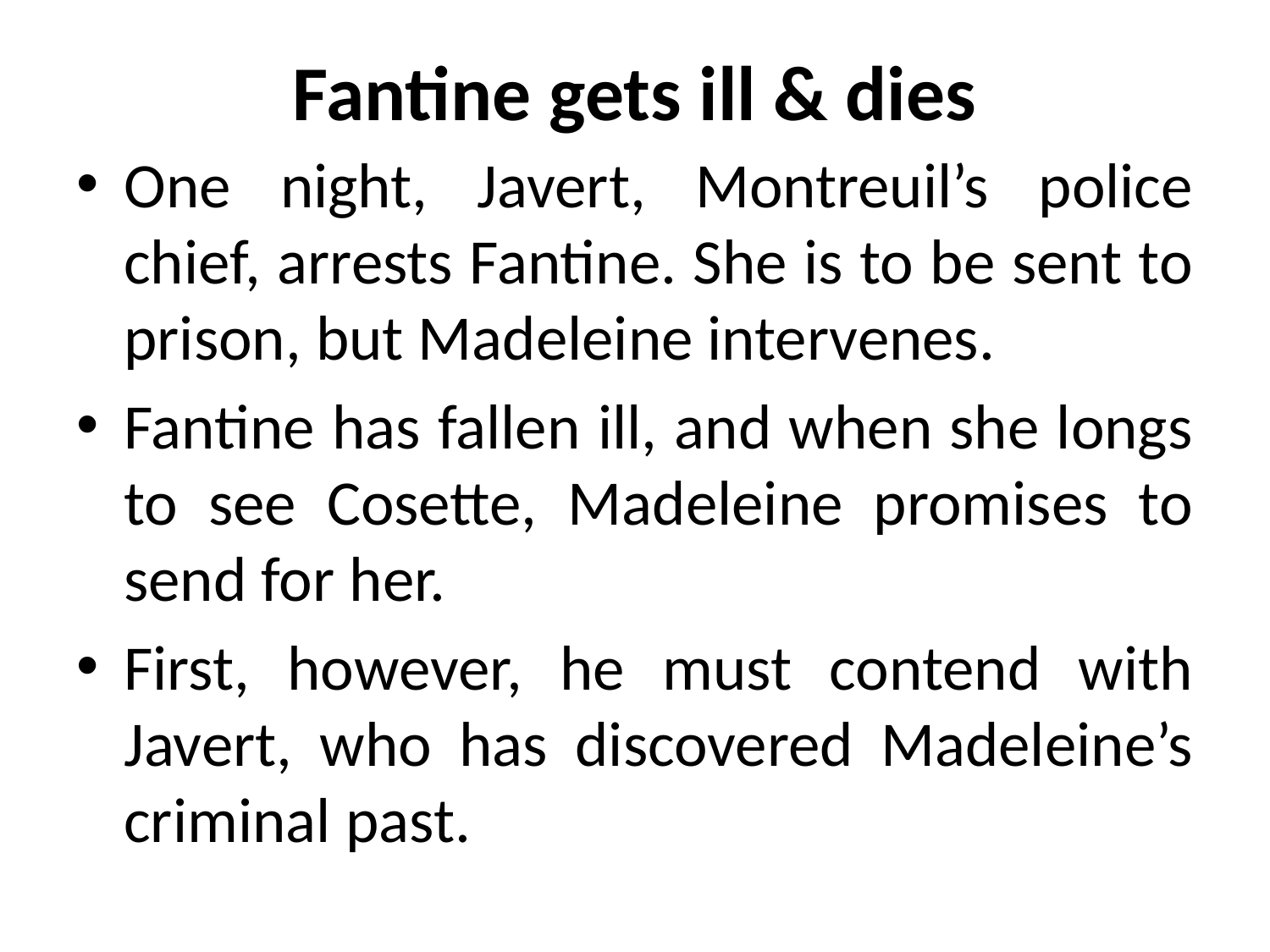

# Fantine gets ill & dies
One night, Javert, Montreuil’s police chief, arrests Fantine. She is to be sent to prison, but Madeleine intervenes.
Fantine has fallen ill, and when she longs to see Cosette, Madeleine promises to send for her.
First, however, he must contend with Javert, who has discovered Madeleine’s criminal past.